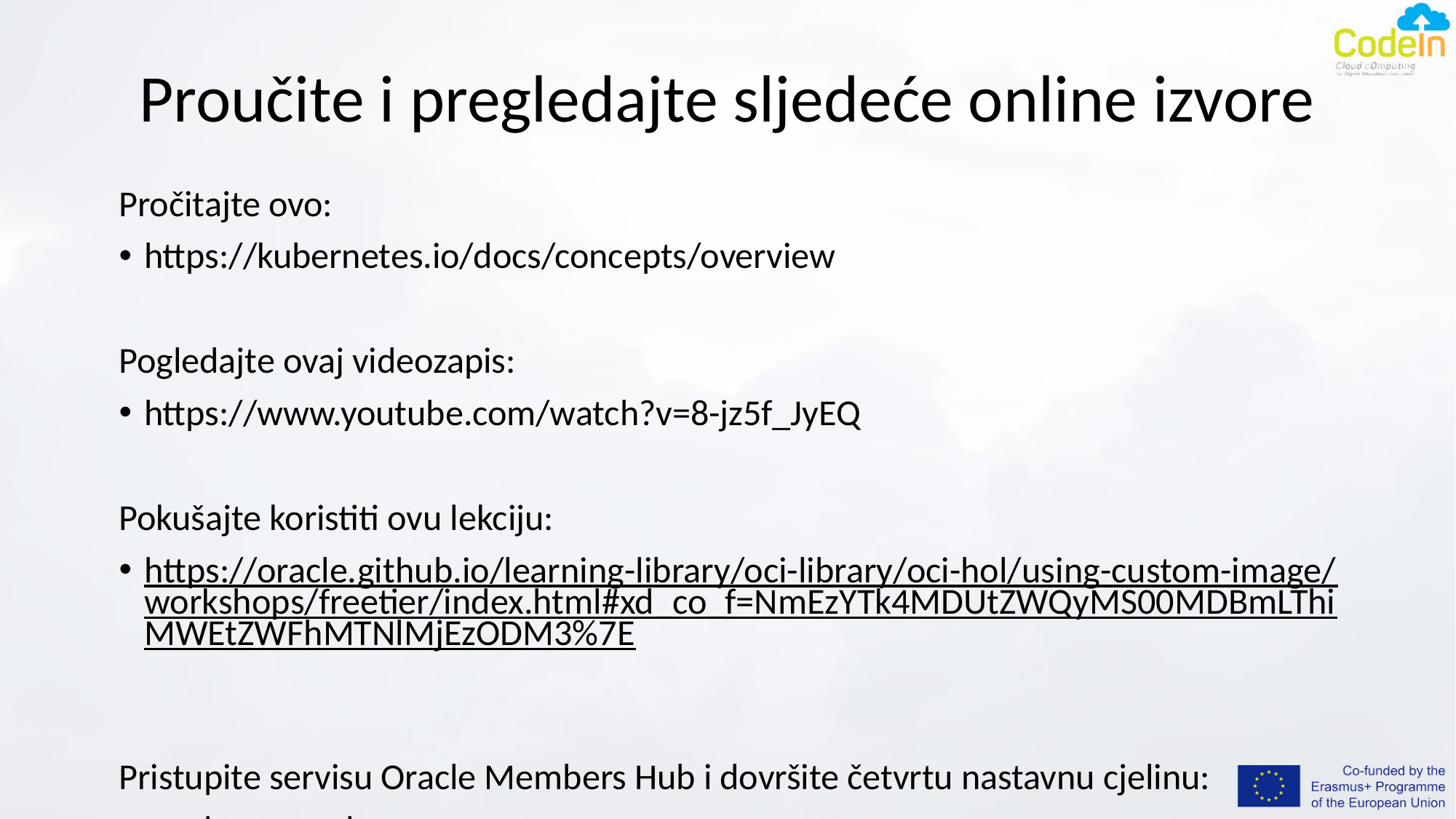

# Proučite i pregledajte sljedeće online izvore
Pročitajte ovo:
https://kubernetes.io/docs/concepts/overview

Pogledajte ovaj videozapis:
https://www.youtube.com/watch?v=8-jz5f_JyEQ

Pokušajte koristiti ovu lekciju:
https://oracle.github.io/learning-library/oci-library/oci-hol/using-custom-image/workshops/freetier/index.html#xd_co_f=NmEzYTk4MDUtZWQyMS00MDBmLThiMWEtZWFhMTNlMjEzODM3%7E

Pristupite servisu Oracle Members Hub i dovršite četvrtu nastavnu cjelinu:
   academy.oracle.com